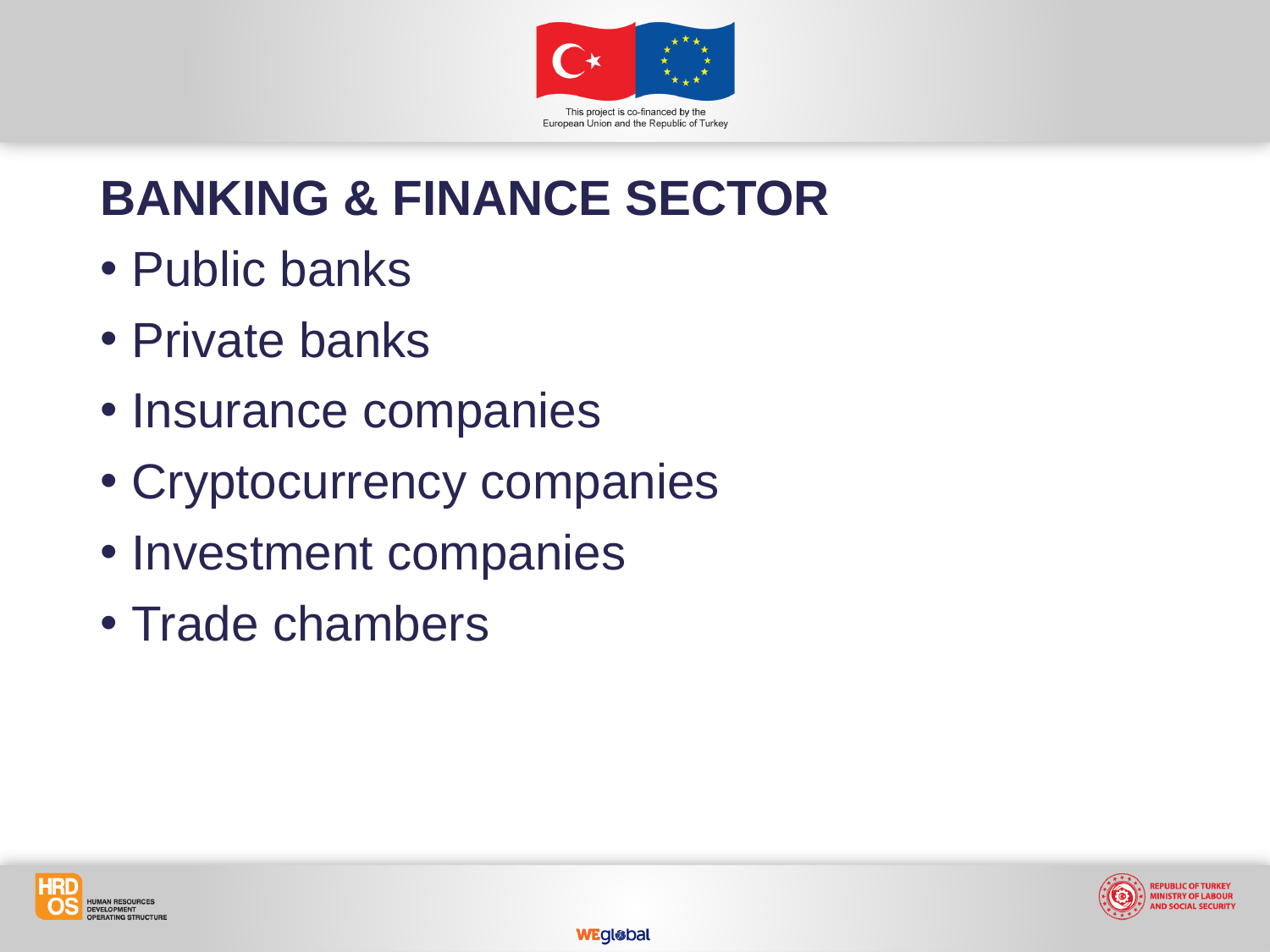

BANKING & FINANCE SECTOR
Public banks
Private banks
Insurance companies
Cryptocurrency companies
Investment companies
Trade chambers